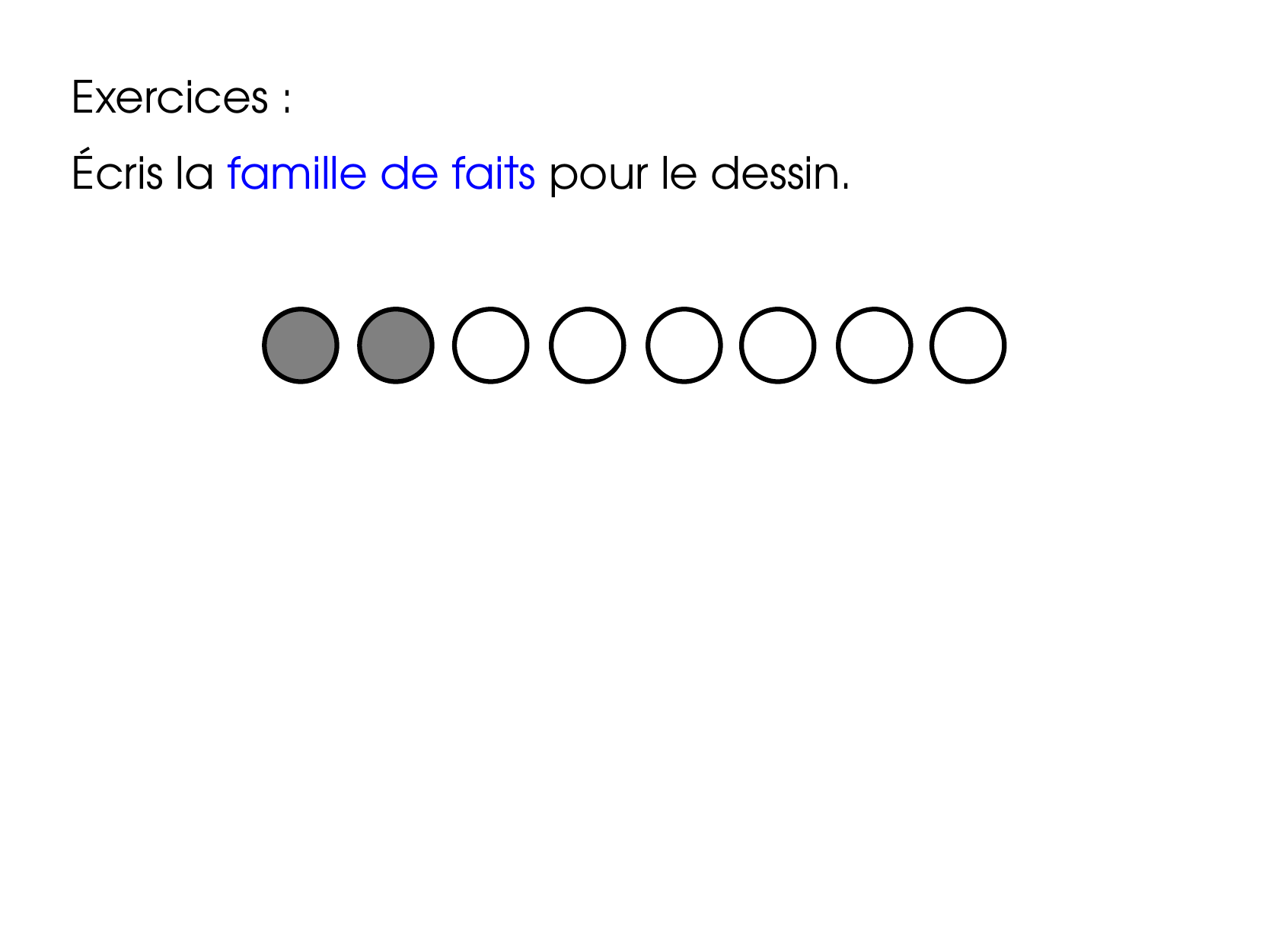

Exercices :
Écris la famille de faits pour le dessin.